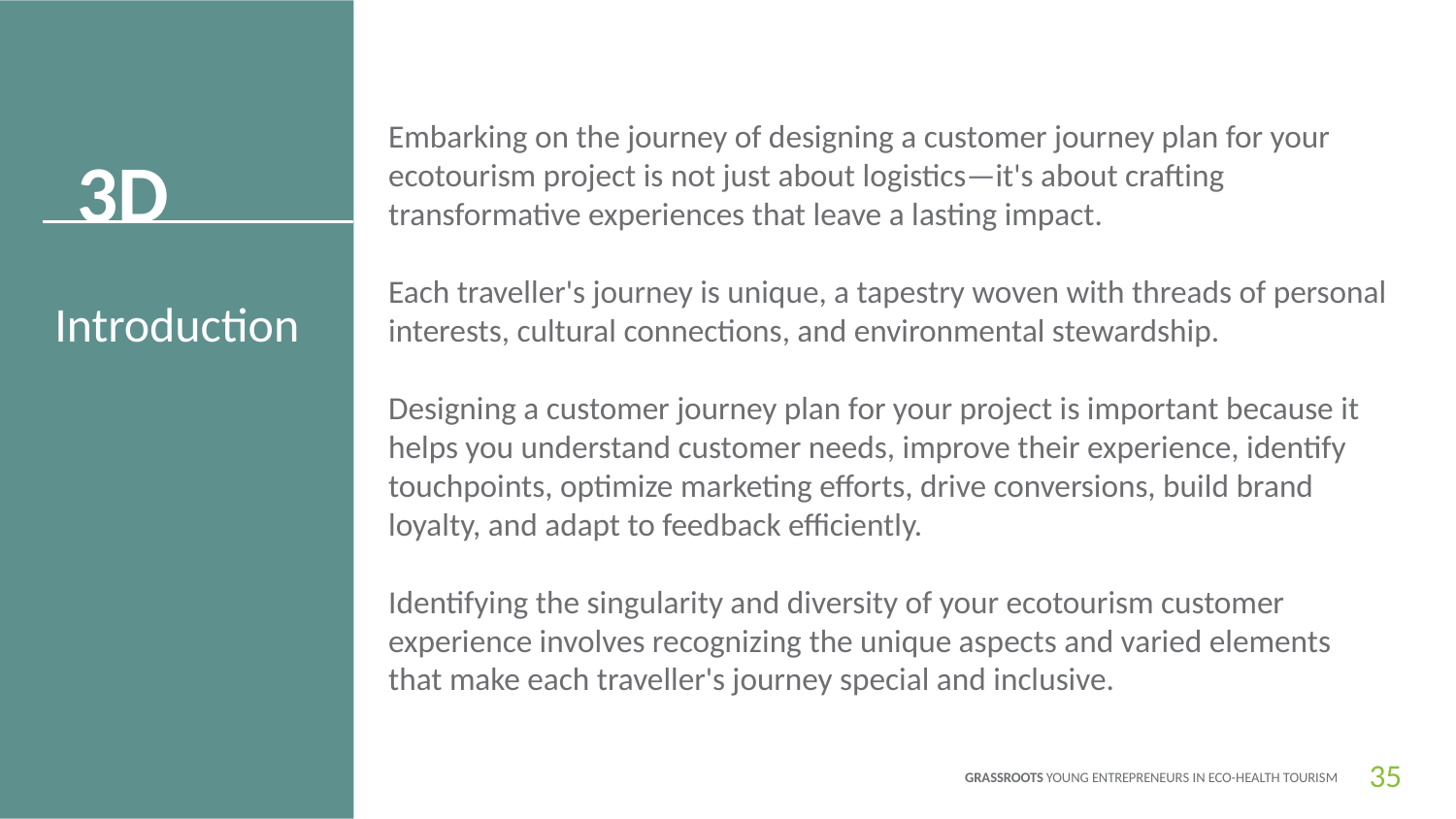

3D
Embarking on the journey of designing a customer journey plan for your ecotourism project is not just about logistics—it's about crafting transformative experiences that leave a lasting impact.

Each traveller's journey is unique, a tapestry woven with threads of personal interests, cultural connections, and environmental stewardship.

Designing a customer journey plan for your project is important because it helps you understand customer needs, improve their experience, identify touchpoints, optimize marketing efforts, drive conversions, build brand loyalty, and adapt to feedback efficiently.

Identifying the singularity and diversity of your ecotourism customer experience involves recognizing the unique aspects and varied elements that make each traveller's journey special and inclusive.

Introduction

35